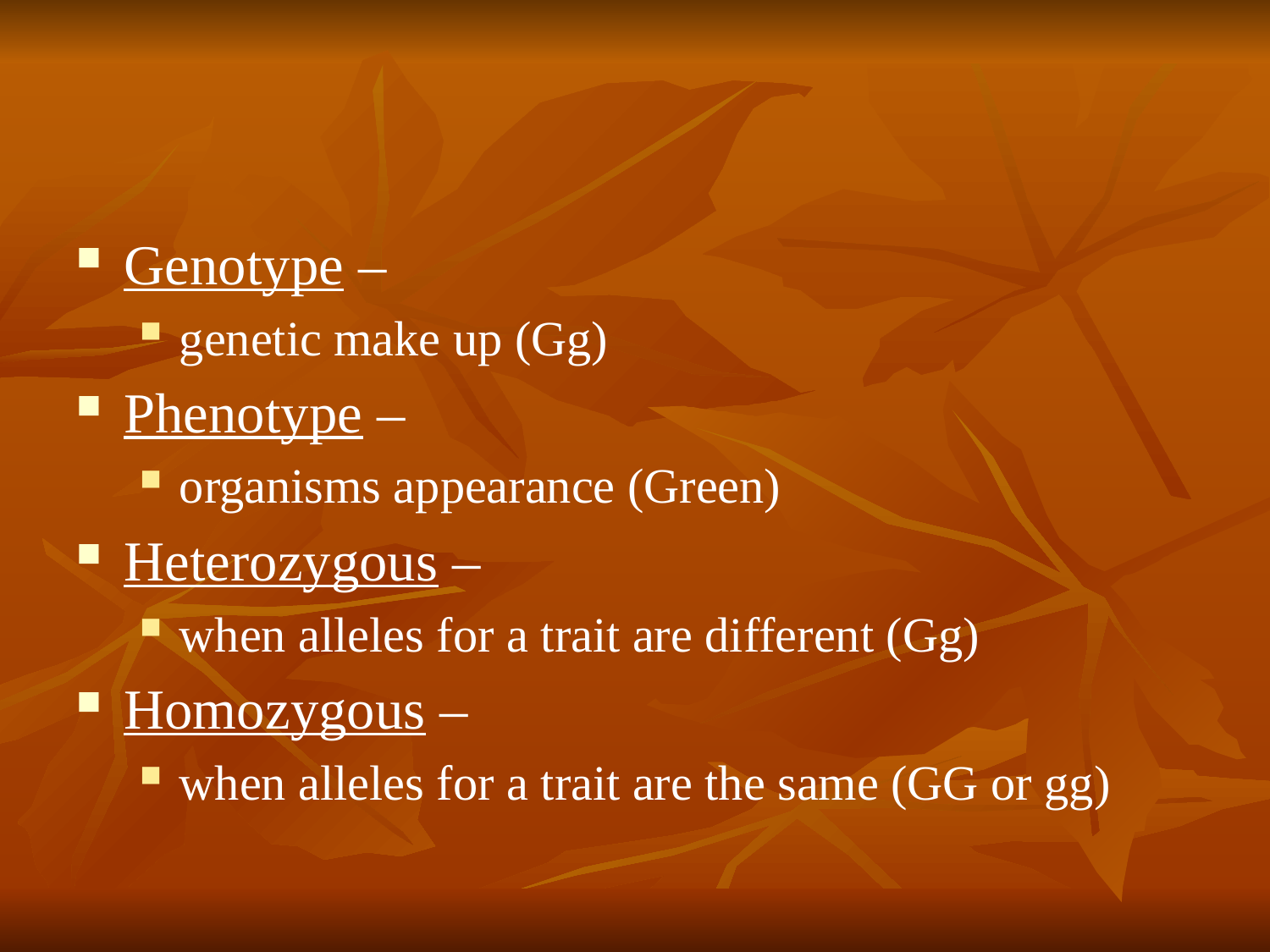

Genotype –
genetic make up (Gg)
Phenotype –
organisms appearance (Green)
Heterozygous –
when alleles for a trait are different (Gg)
Homozygous –
when alleles for a trait are the same (GG or gg)